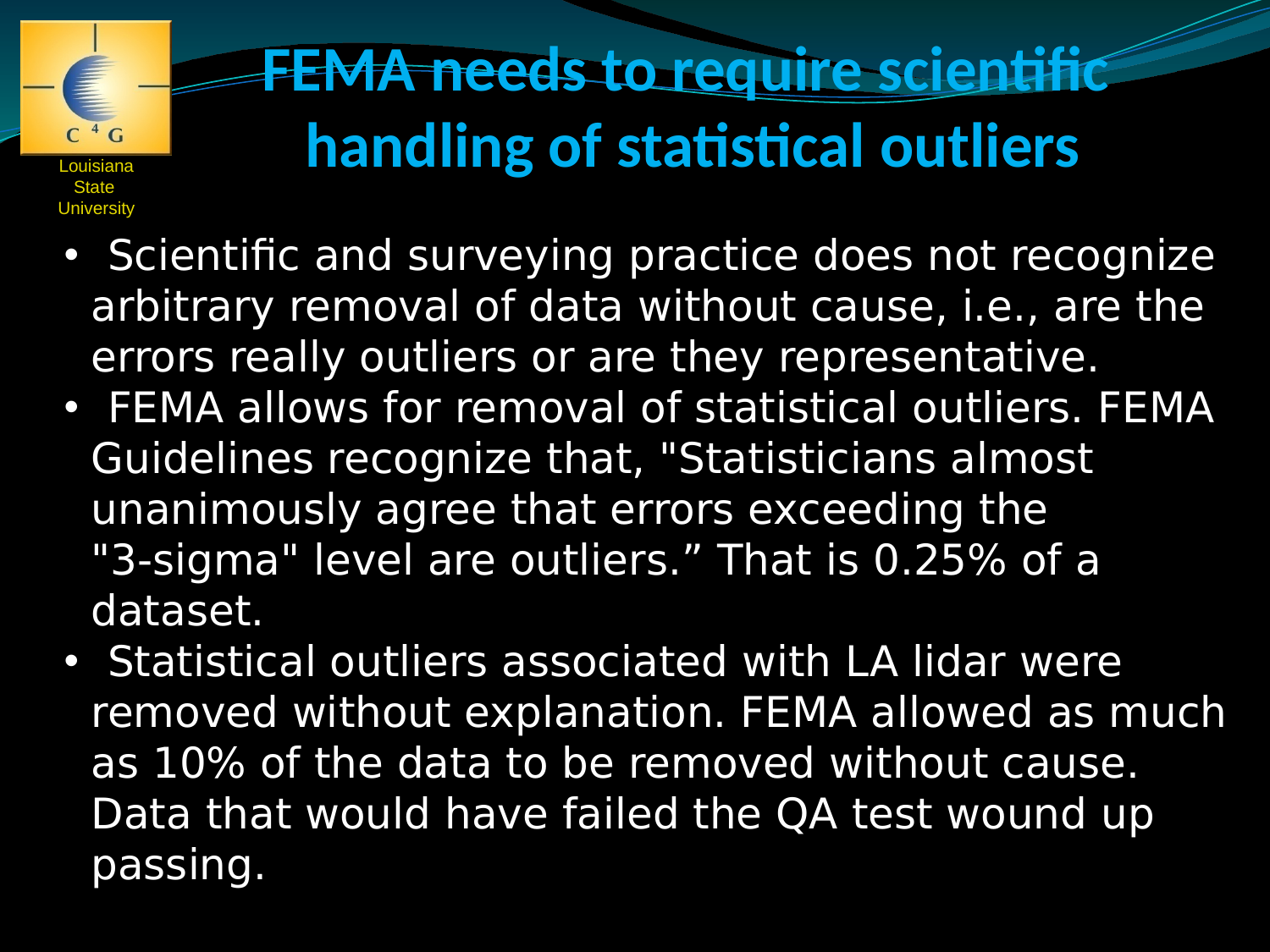

# FEMA needs to require scientific handling of statistical outliers
 Scientific and surveying practice does not recognize
  arbitrary removal of data without cause, i.e., are the
  errors really outliers or are they representative.
 FEMA allows for removal of statistical outliers. FEMA
  Guidelines recognize that, "Statisticians almost
  unanimously agree that errors exceeding the
  "3-sigma" level are outliers.” That is 0.25% of a
  dataset.
 Statistical outliers associated with LA lidar were
  removed without explanation. FEMA allowed as much
  as 10% of the data to be removed without cause.
  Data that would have failed the QA test wound up
  passing.